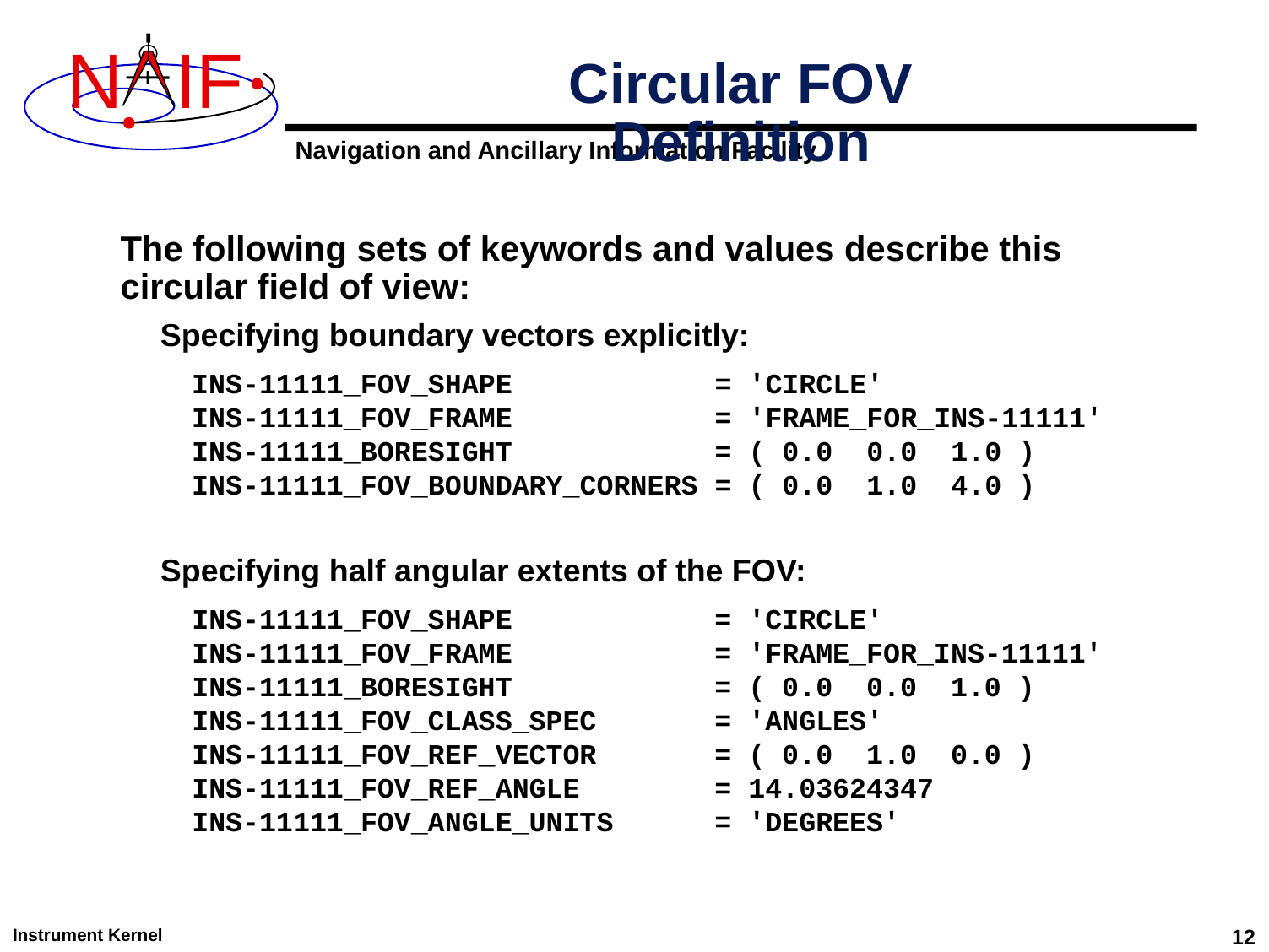

# Circular FOV Definition
The following sets of keywords and values describe this circular field of view:
Specifying boundary vectors explicitly:
INS-11111_FOV_SHAPE            = 'CIRCLE'
INS-11111_FOV_FRAME            = 'FRAME_FOR_INS-11111'
INS-11111_BORESIGHT            = ( 0.0  0.0  1.0 )
INS-11111_FOV_BOUNDARY_CORNERS = ( 0.0  1.0  4.0 )
Specifying half angular extents of the FOV:
INS-11111_FOV_SHAPE            = 'CIRCLE'
INS-11111_FOV_FRAME            = 'FRAME_FOR_INS-11111'
INS-11111_BORESIGHT            = ( 0.0  0.0  1.0 )
INS-11111_FOV_CLASS_SPEC       = 'ANGLES'
INS-11111_FOV_REF_VECTOR       = ( 0.0  1.0  0.0 )
INS-11111_FOV_REF_ANGLE        = 14.03624347
INS-11111_FOV_ANGLE_UNITS      = 'DEGREES'
Instrument Kernel
12